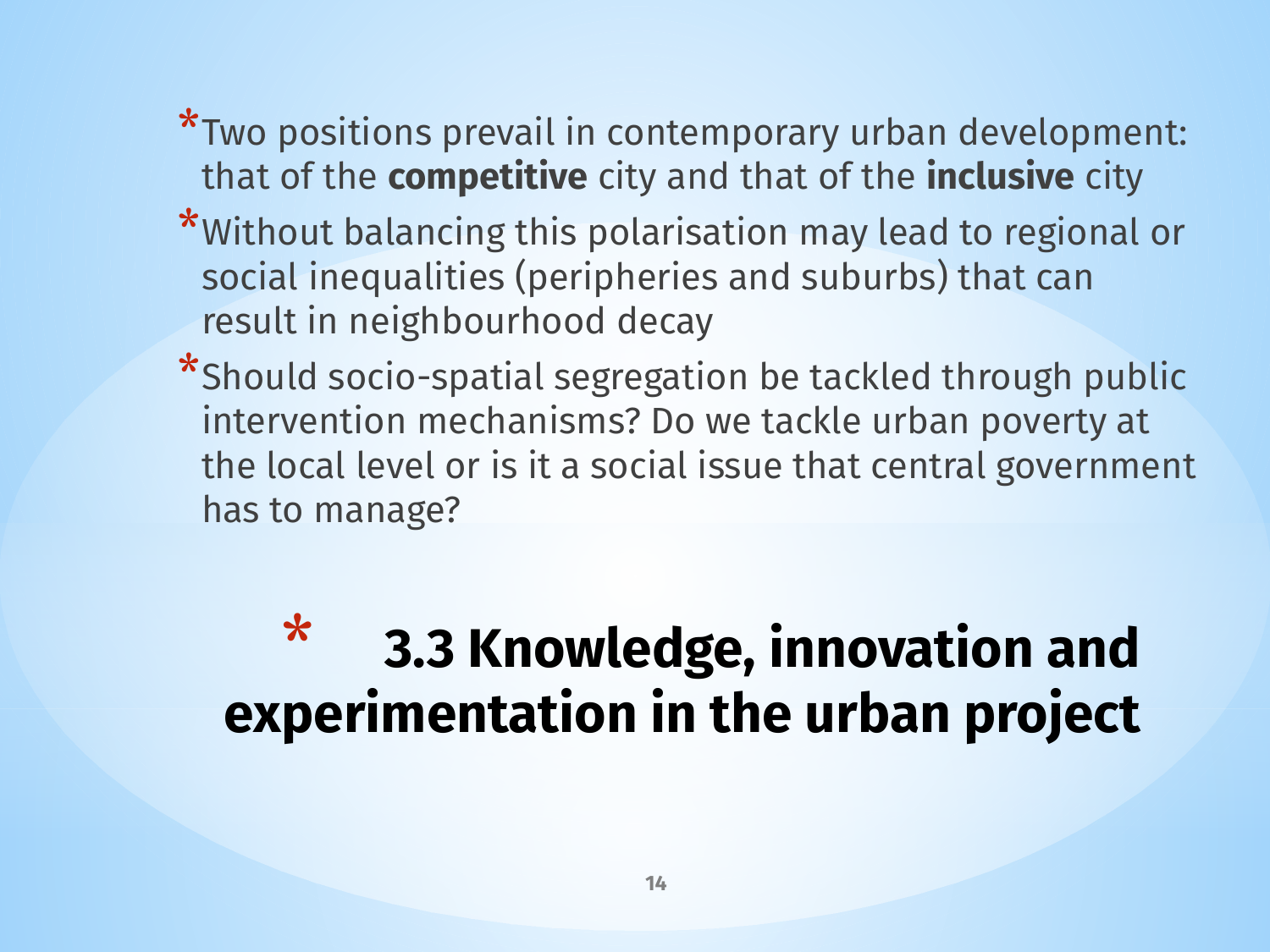

Two positions prevail in contemporary urban development: that of the competitive city and that of the inclusive city
Without balancing this polarisation may lead to regional or social inequalities (peripheries and suburbs) that can result in neighbourhood decay
Should socio-spatial segregation be tackled through public intervention mechanisms? Do we tackle urban poverty at the local level or is it a social issue that central government has to manage?
# 3.3 Knowledge, innovation and experimentation in the urban project
14